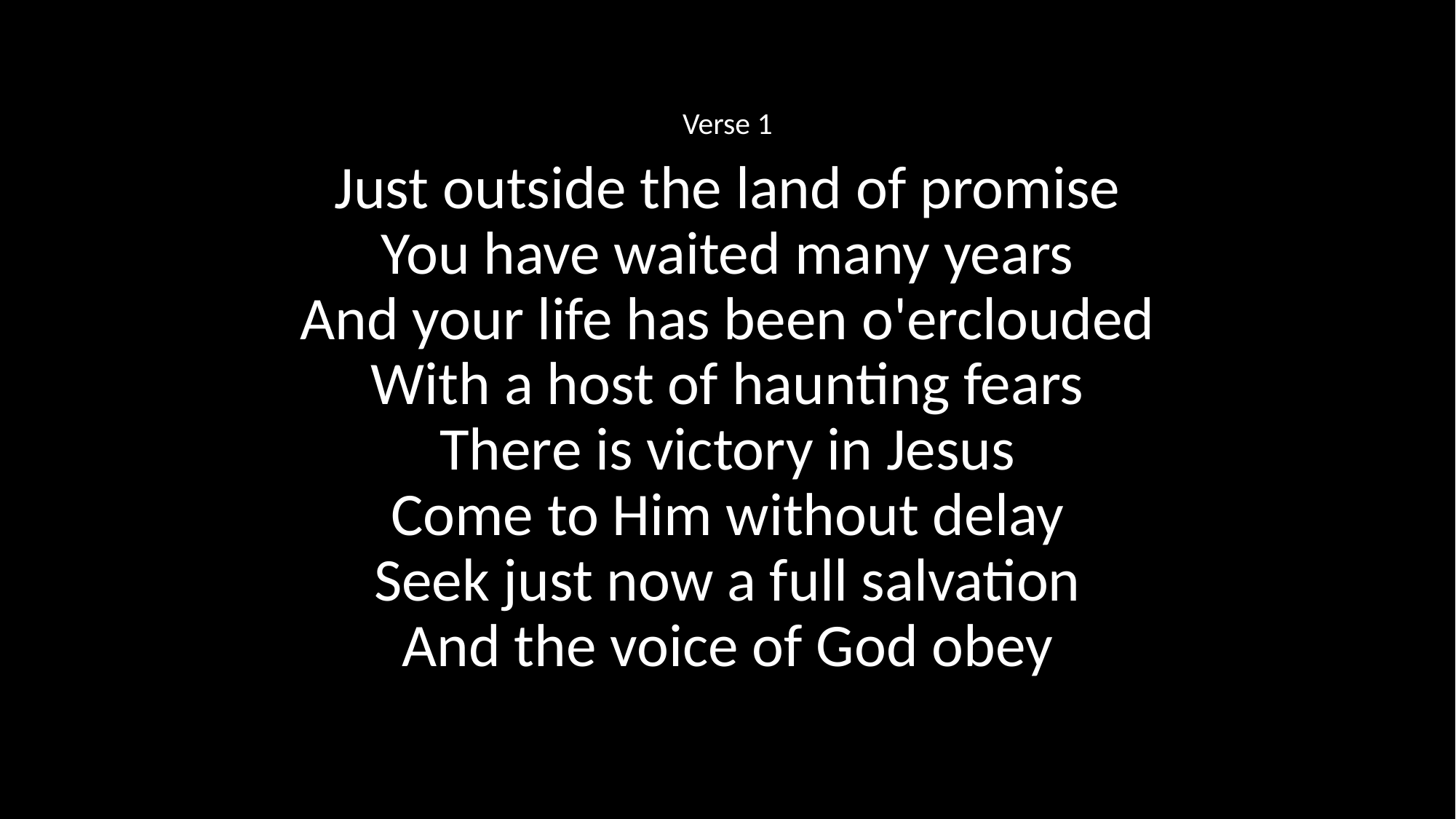

Verse 1
Just outside the land of promise
You have waited many years
And your life has been o'erclouded
With a host of haunting fears
There is victory in Jesus
Come to Him without delay
Seek just now a full salvation
And the voice of God obey